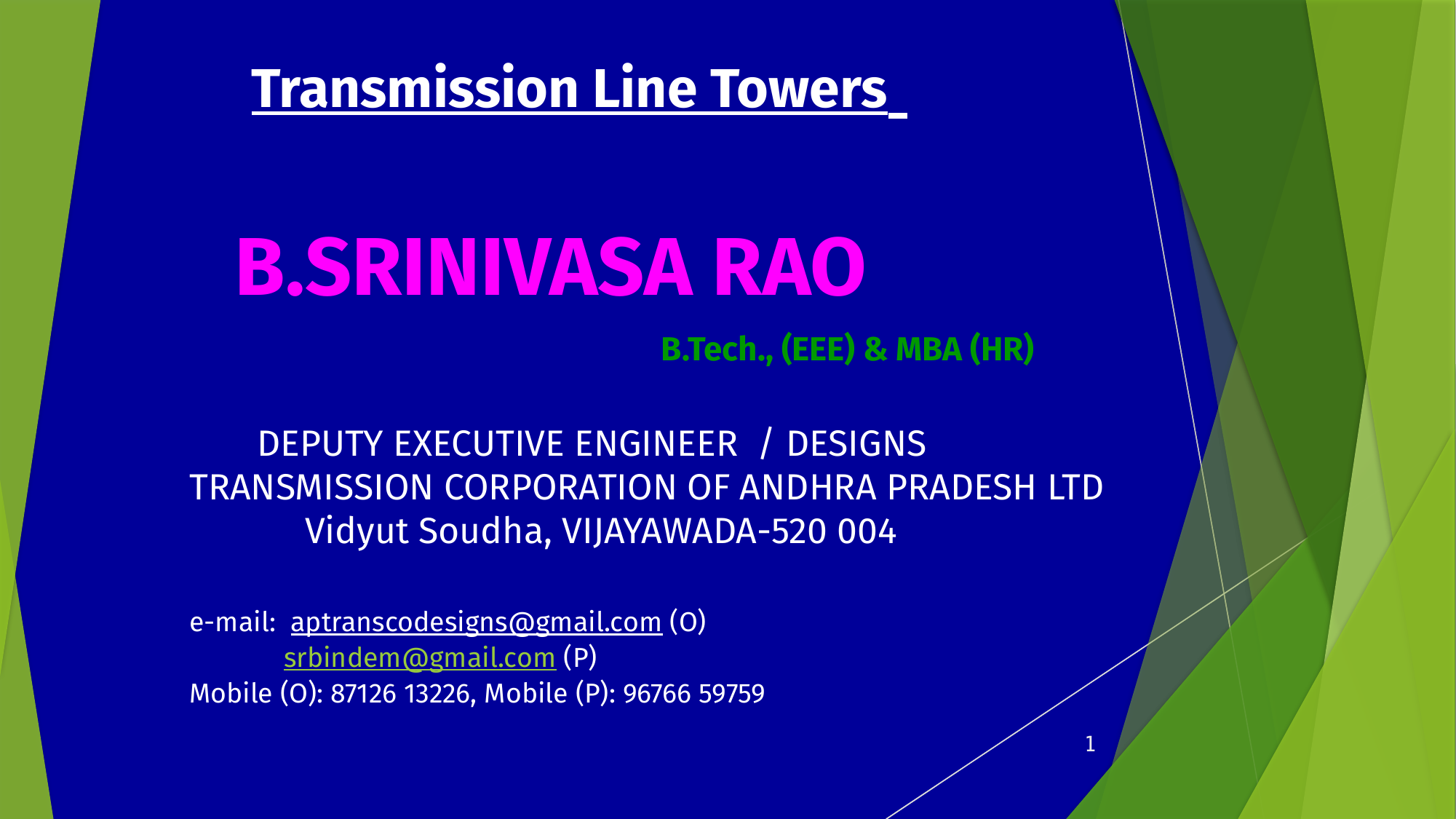

# Transmission Line Towers
 B.SRINIVASA RAO
			             B.Tech., (EEE) & MBA (HR)

       DEPUTY EXECUTIVE ENGINEER  / DESIGNS                           TRANSMISSION CORPORATION OF ANDHRA PRADESH LTD
            Vidyut Soudha, VIJAYAWADA-520 004
e-mail:  aptranscodesigns@gmail.com (O)
             srbindem@gmail.com (P)
Mobile (O): 87126 13226, Mobile (P): 96766 59759
1